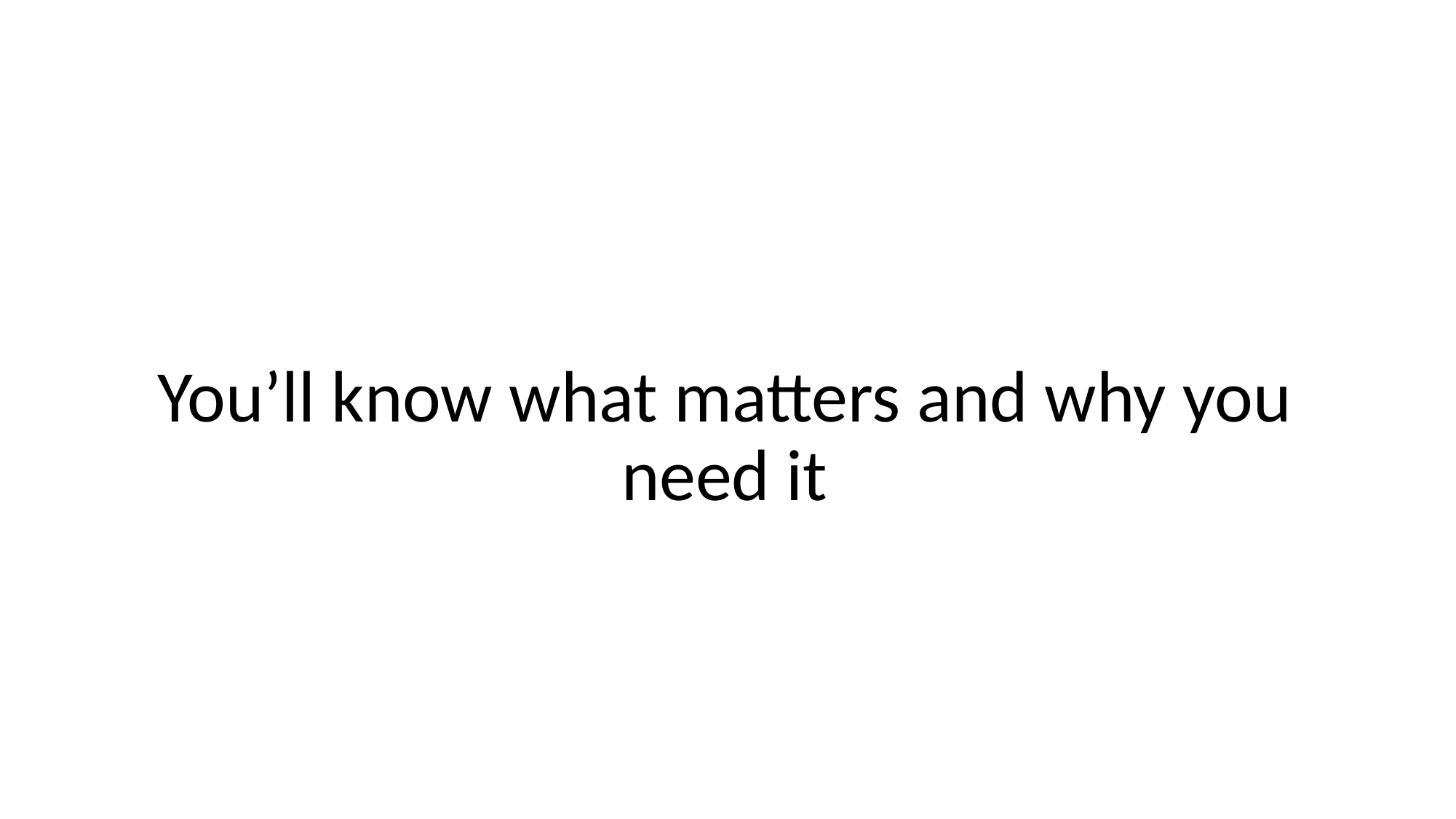

You’ll know what matters and why you need it